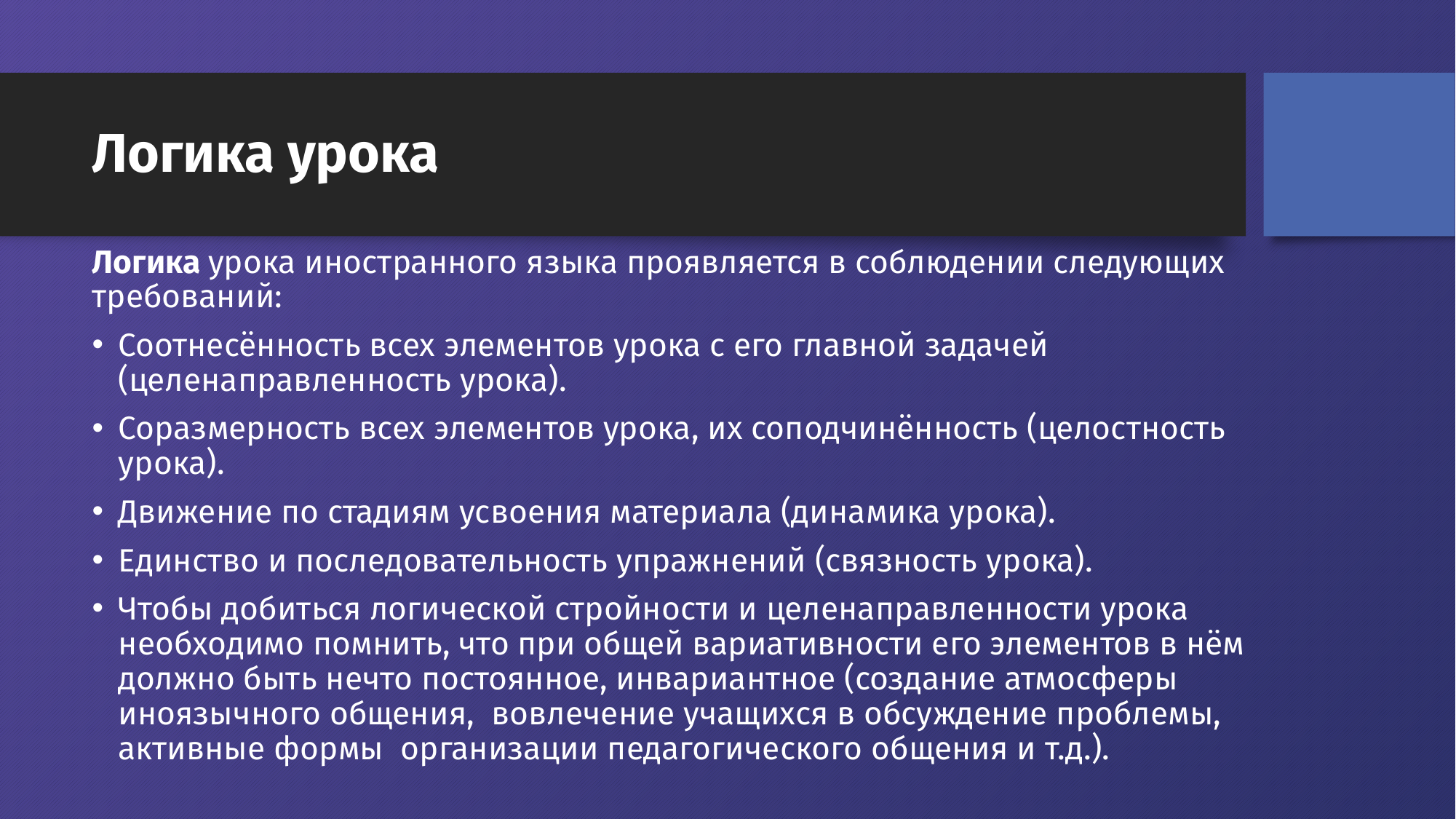

# Логика урока
Логика урока иностранного языка проявляется в соблюдении следующих требований:
Соотнесённость всех элементов урока с его главной задачей (целенаправленность урока).
Соразмерность всех элементов урока, их соподчинённость (целостность урока).
Движение по стадиям усвоения материала (динамика урока).
Единство и последовательность упражнений (связность урока).
Чтобы добиться логической стройности и целенаправленности урока необходимо помнить, что при общей вариативности его элементов в нём должно быть нечто постоянное, инвариантное (создание атмосферы иноязычного общения,  вовлечение учащихся в обсуждение проблемы, активные формы  организации педагогического общения и т.д.).